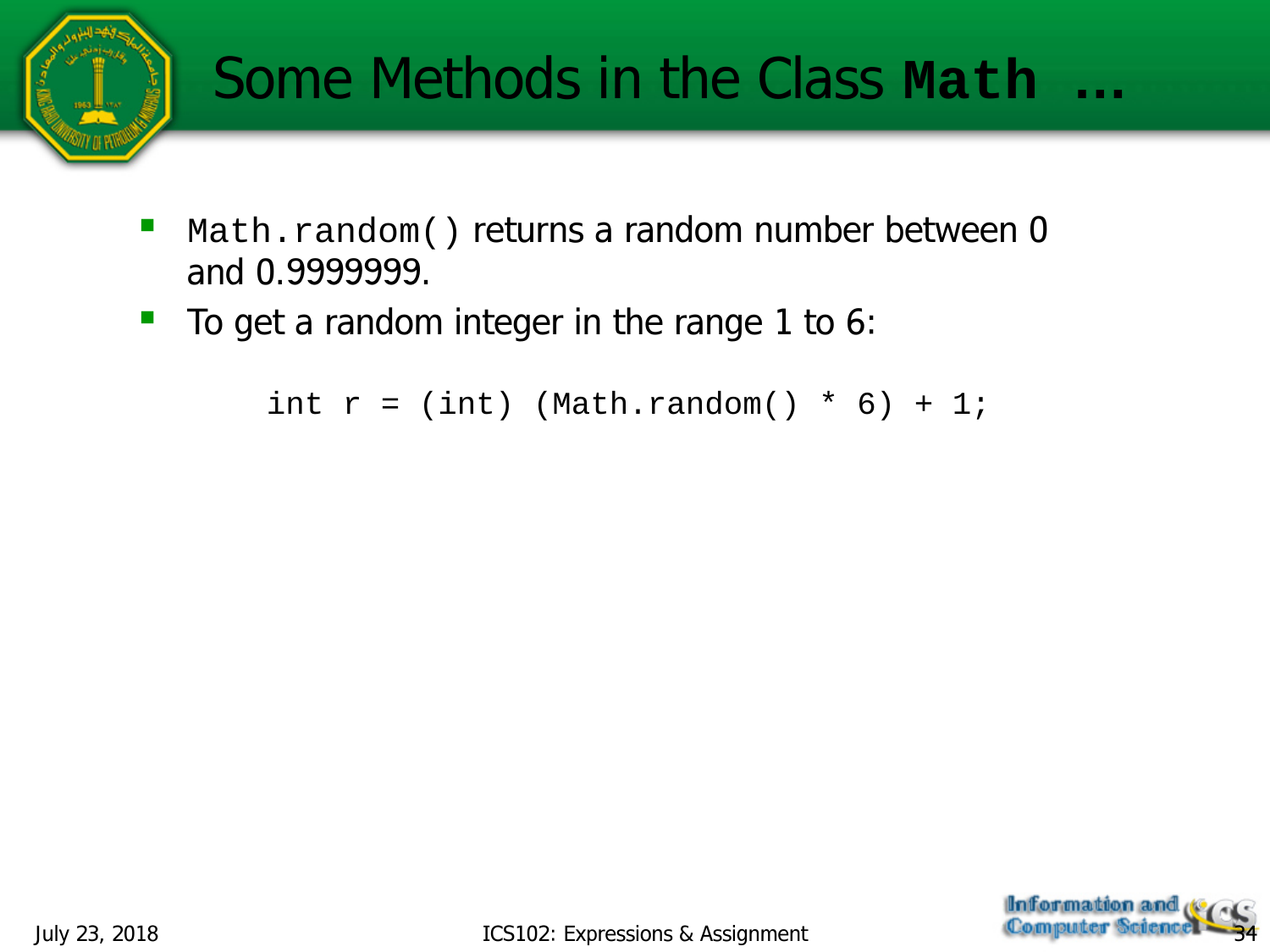

# Some Methods in the Class Math …
Math.random() returns a random number between 0 and 0.9999999.
To get a random integer in the range 1 to 6:
int r = (int) (Math.random() * 6) + 1;
July 23, 2018
ICS102: Expressions & Assignment
34